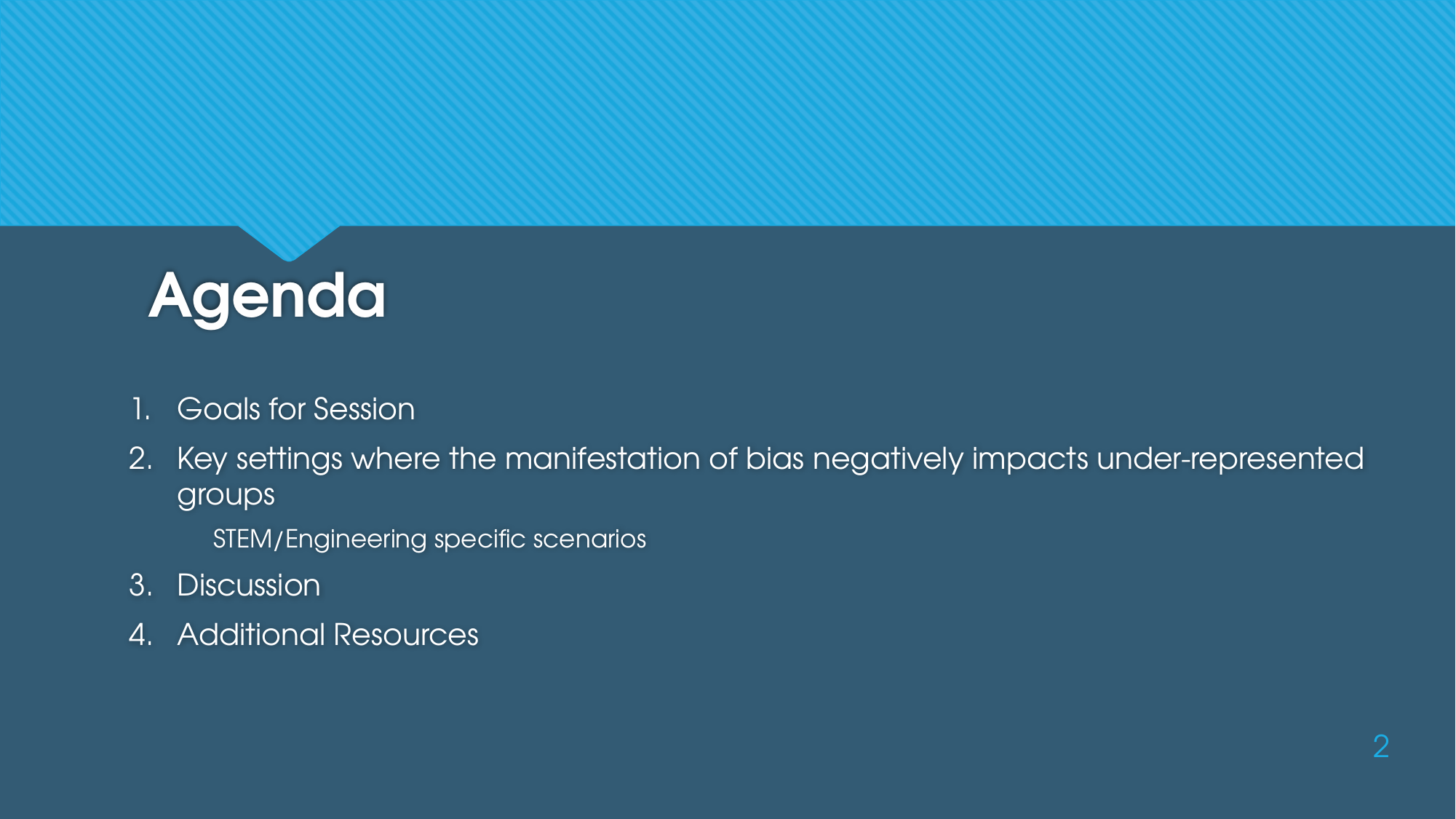

# Agenda
Goals for Session
Key settings where the manifestation of bias negatively impacts under-represented groups
STEM/Engineering specific scenarios
Discussion
Additional Resources
2